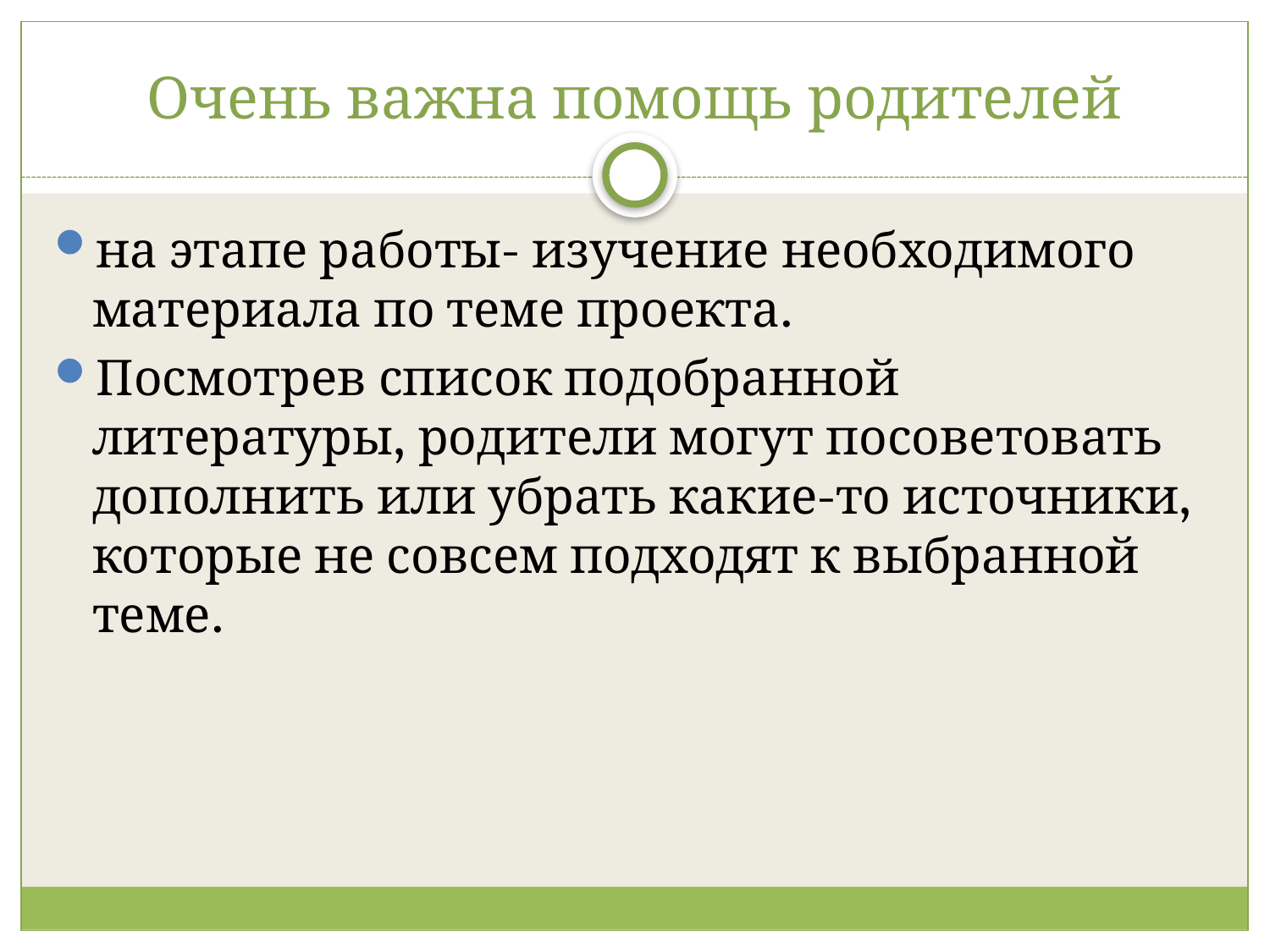

# Очень важна помощь родителей
на этапе работы- изучение необходимого материала по теме проекта.
Посмотрев список подобранной литературы, родители могут посоветовать дополнить или убрать какие-то источники, которые не совсем подходят к выбранной теме.